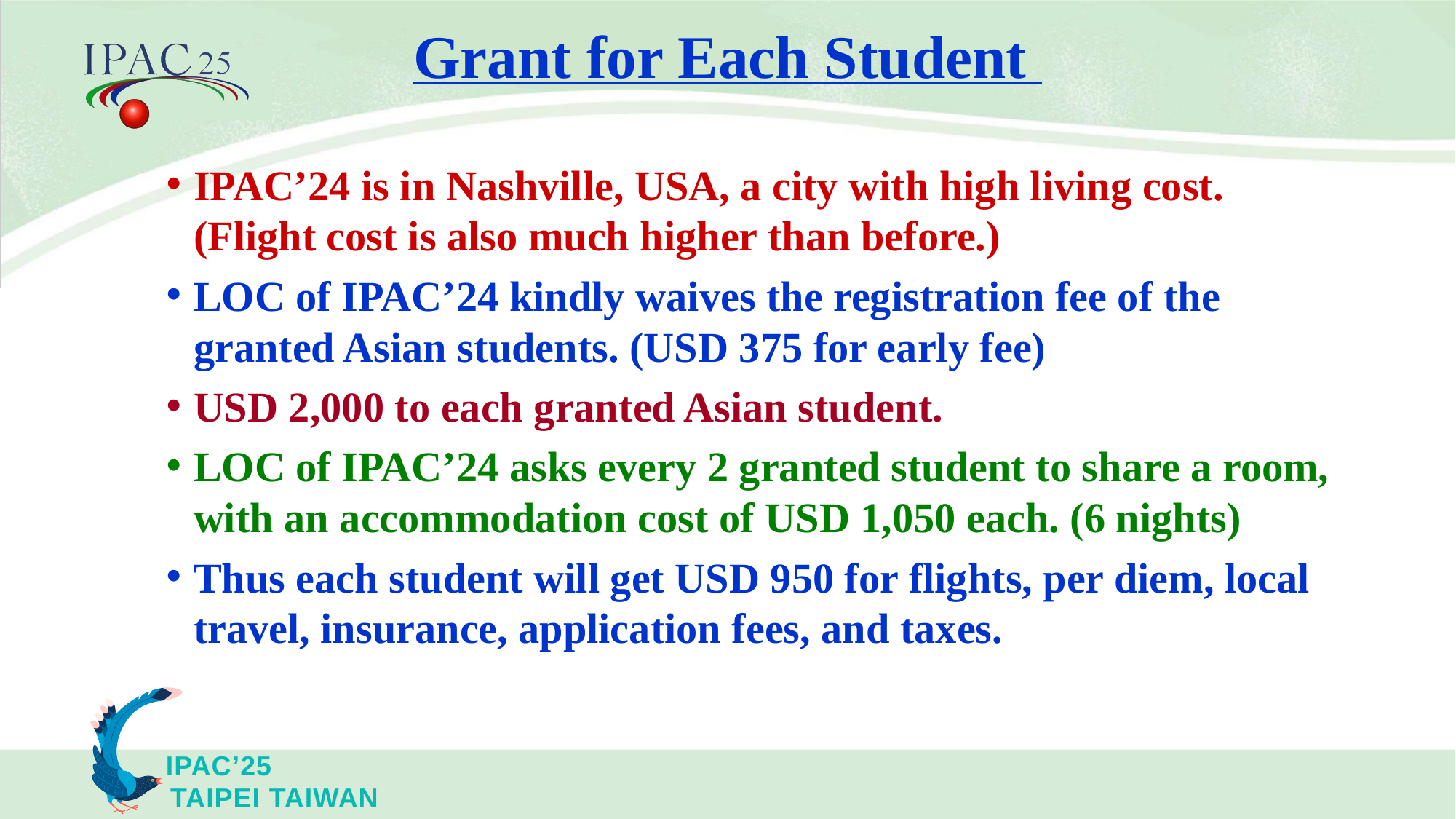

# Grant for Each Student
IPAC’24 is in Nashville, USA, a city with high living cost.  (Flight cost is also much higher than before.)
LOC of IPAC’24 kindly waives the registration fee of the granted Asian students. (USD 375 for early fee)
USD 2,000 to each granted Asian student.
LOC of IPAC’24 asks every 2 granted student to share a room, with an accommodation cost of USD 1,050 each. (6 nights)
Thus each student will get USD 950 for flights, per diem, local travel, insurance, application fees, and taxes.